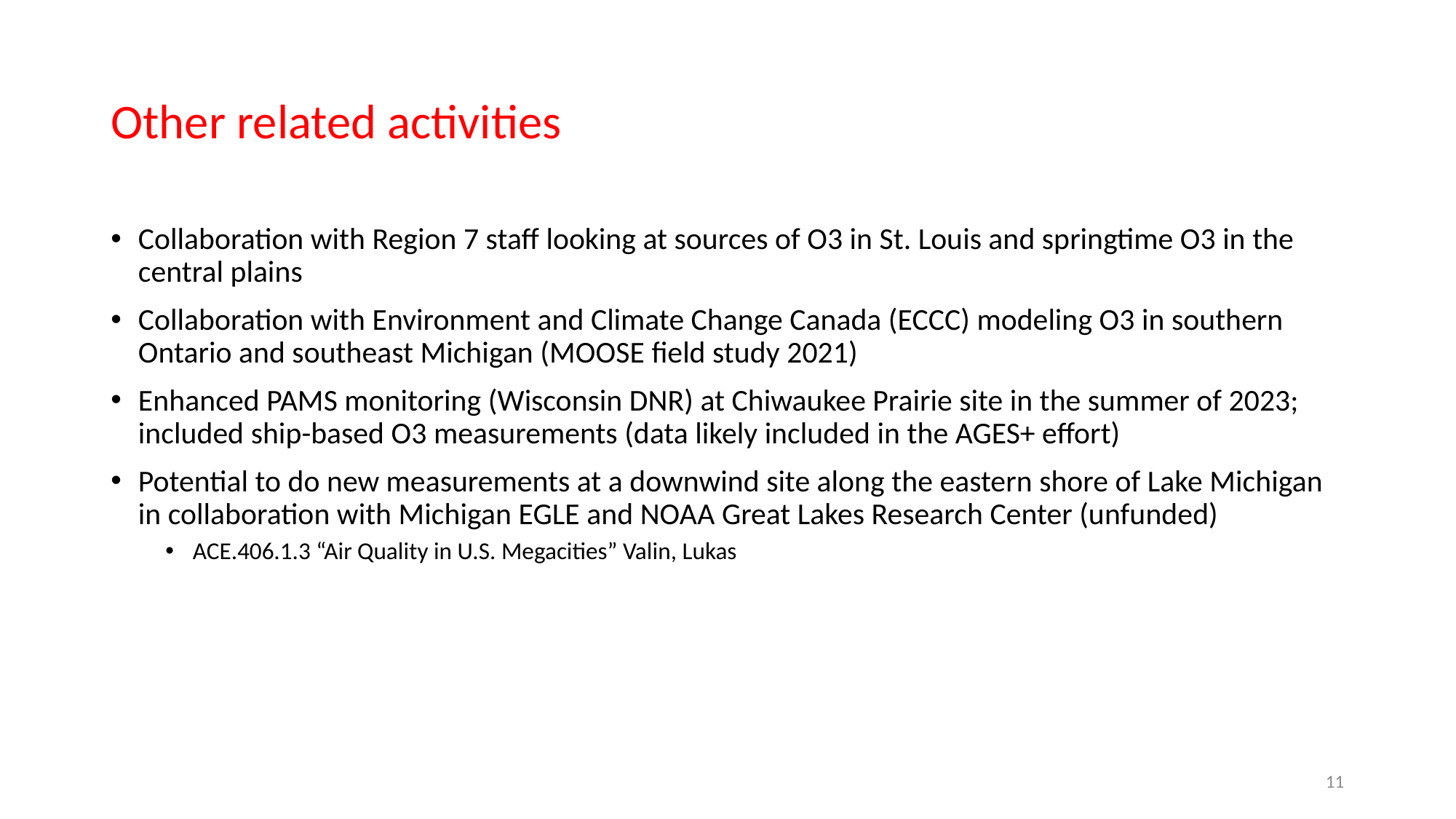

# Other related activities
Collaboration with Region 7 staff looking at sources of O3 in St. Louis and springtime O3 in the central plains
Collaboration with Environment and Climate Change Canada (ECCC) modeling O3 in southern Ontario and southeast Michigan (MOOSE field study 2021)
Enhanced PAMS monitoring (Wisconsin DNR) at Chiwaukee Prairie site in the summer of 2023; included ship-based O3 measurements (data likely included in the AGES+ effort)
Potential to do new measurements at a downwind site along the eastern shore of Lake Michigan in collaboration with Michigan EGLE and NOAA Great Lakes Research Center (unfunded)
ACE.406.1.3 “Air Quality in U.S. Megacities” Valin, Lukas

11